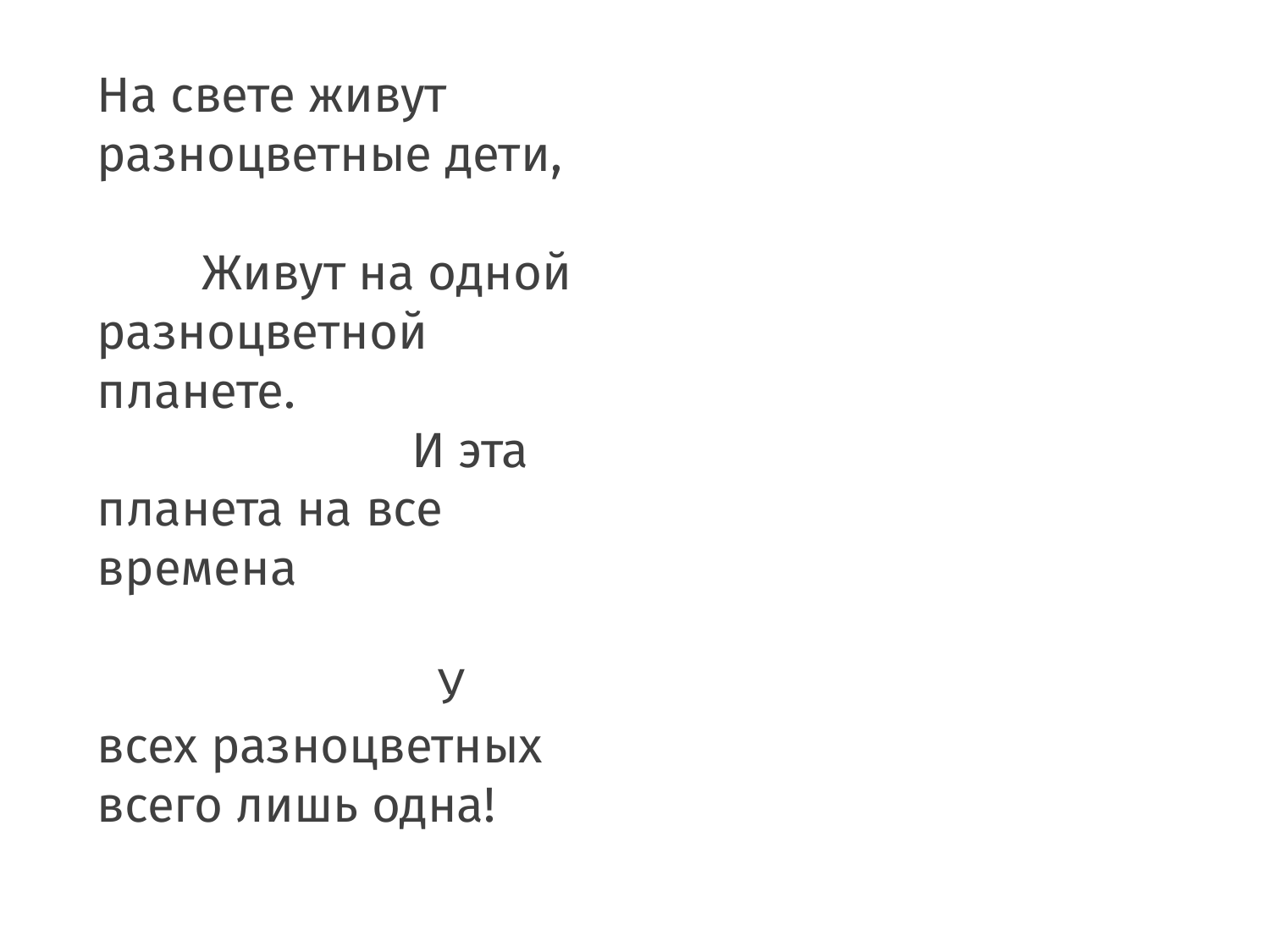

На свете живут разноцветные дети,                                              Живут на одной разноцветной планете.                                              И эта планета на все времена                                                                                    У всех разноцветных всего лишь одна!